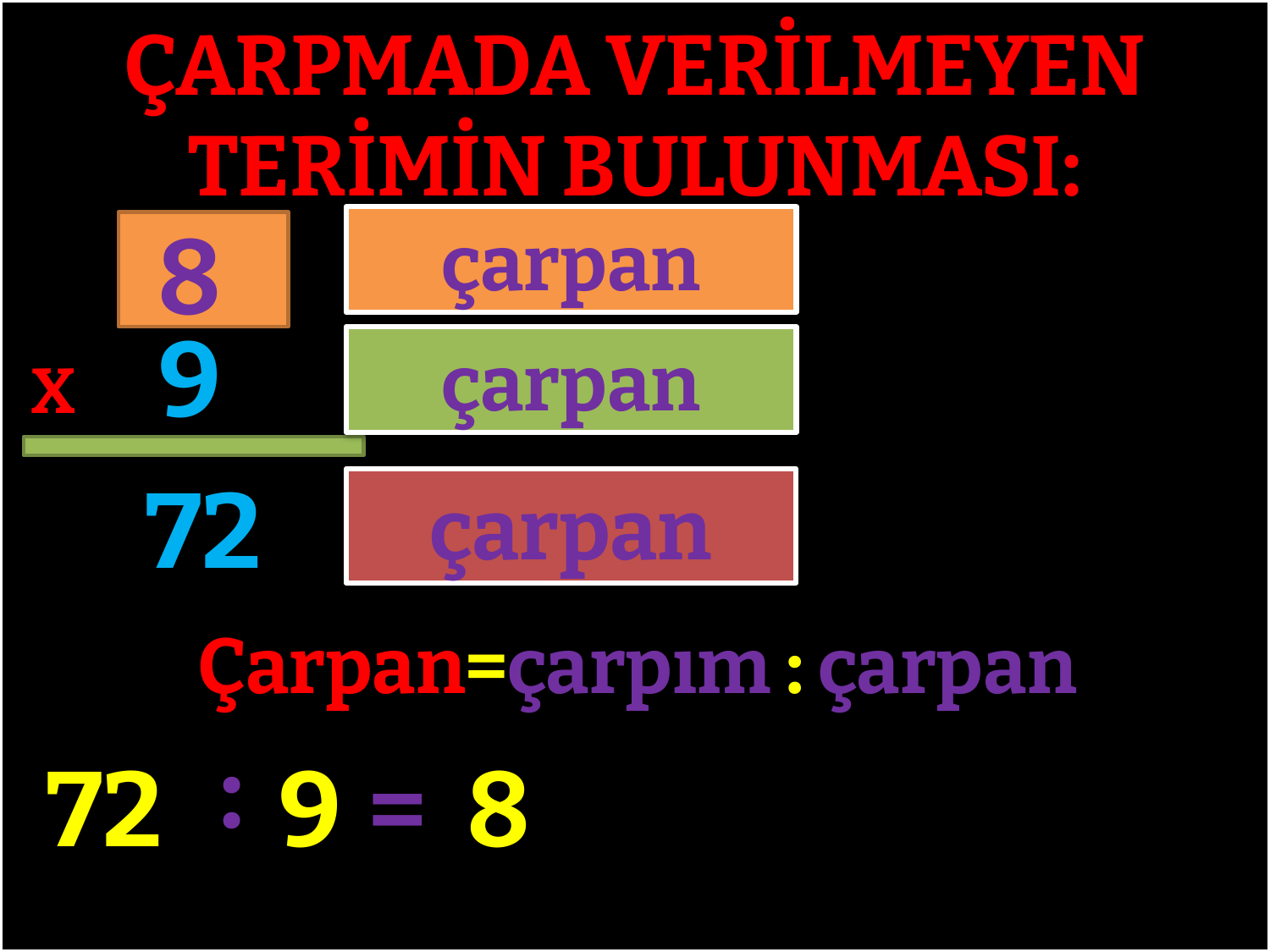

ÇARPMADA VERİLMEYEN TERİMİN BULUNMASI:
8
çarpan

#
9
çarpan
X

72
çarpan
Çarpan=çarpım : çarpan
:
=
8
72
9